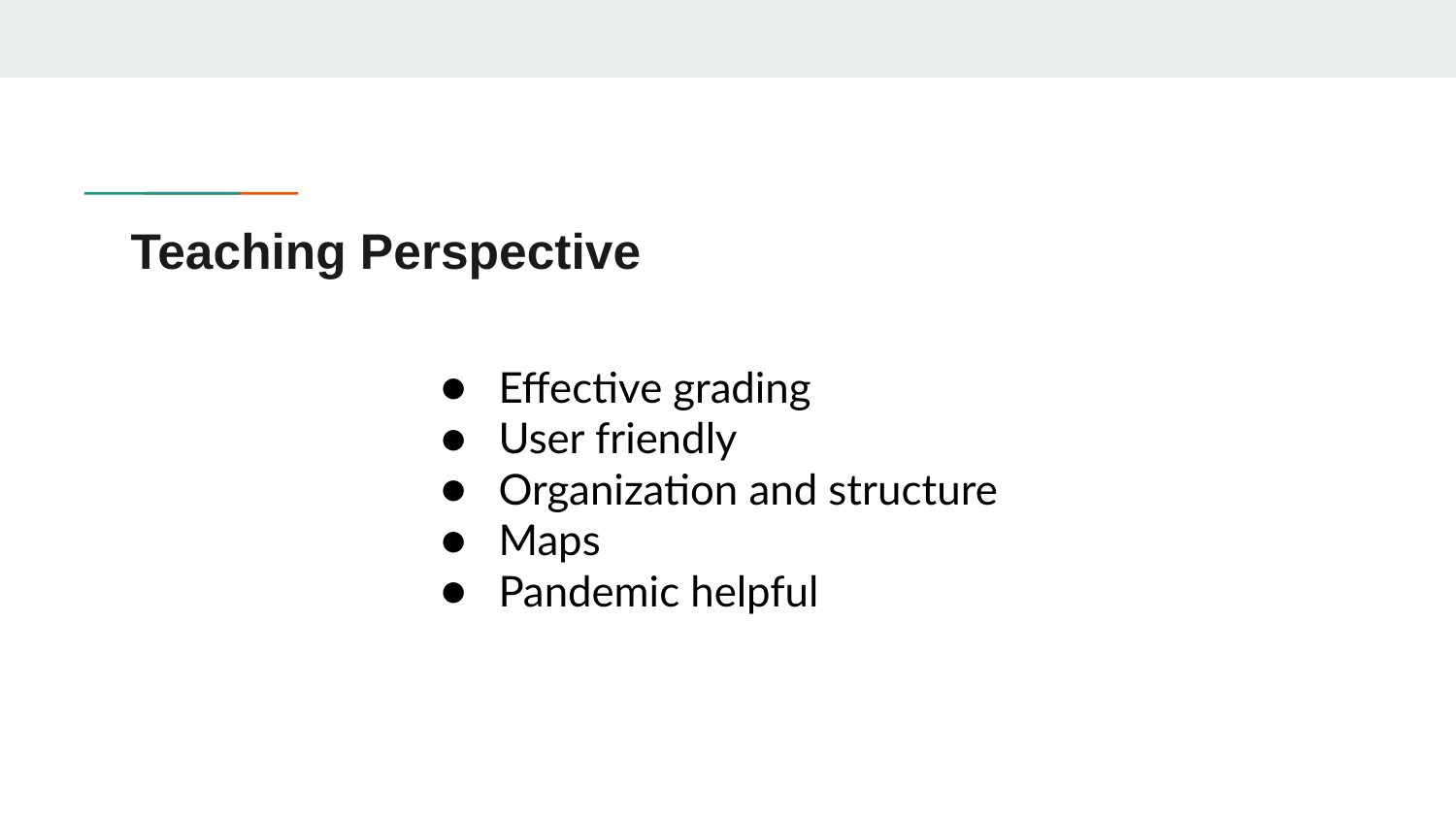

# Teaching Perspective
Effective grading
User friendly
Organization and structure
Maps
Pandemic helpful